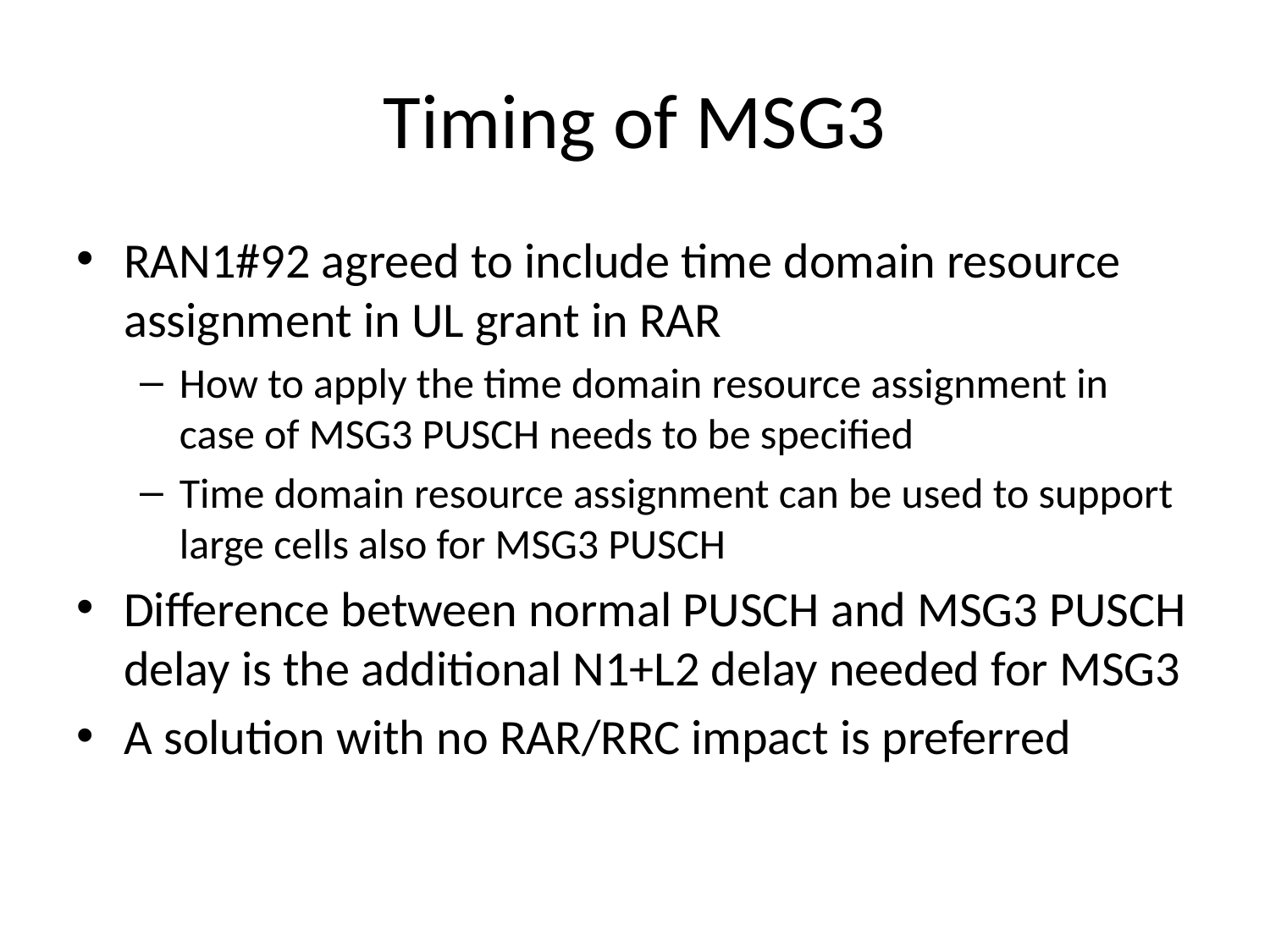

# Timing of MSG3
RAN1#92 agreed to include time domain resource assignment in UL grant in RAR
How to apply the time domain resource assignment in case of MSG3 PUSCH needs to be specified
Time domain resource assignment can be used to support large cells also for MSG3 PUSCH
Difference between normal PUSCH and MSG3 PUSCH delay is the additional N1+L2 delay needed for MSG3
A solution with no RAR/RRC impact is preferred